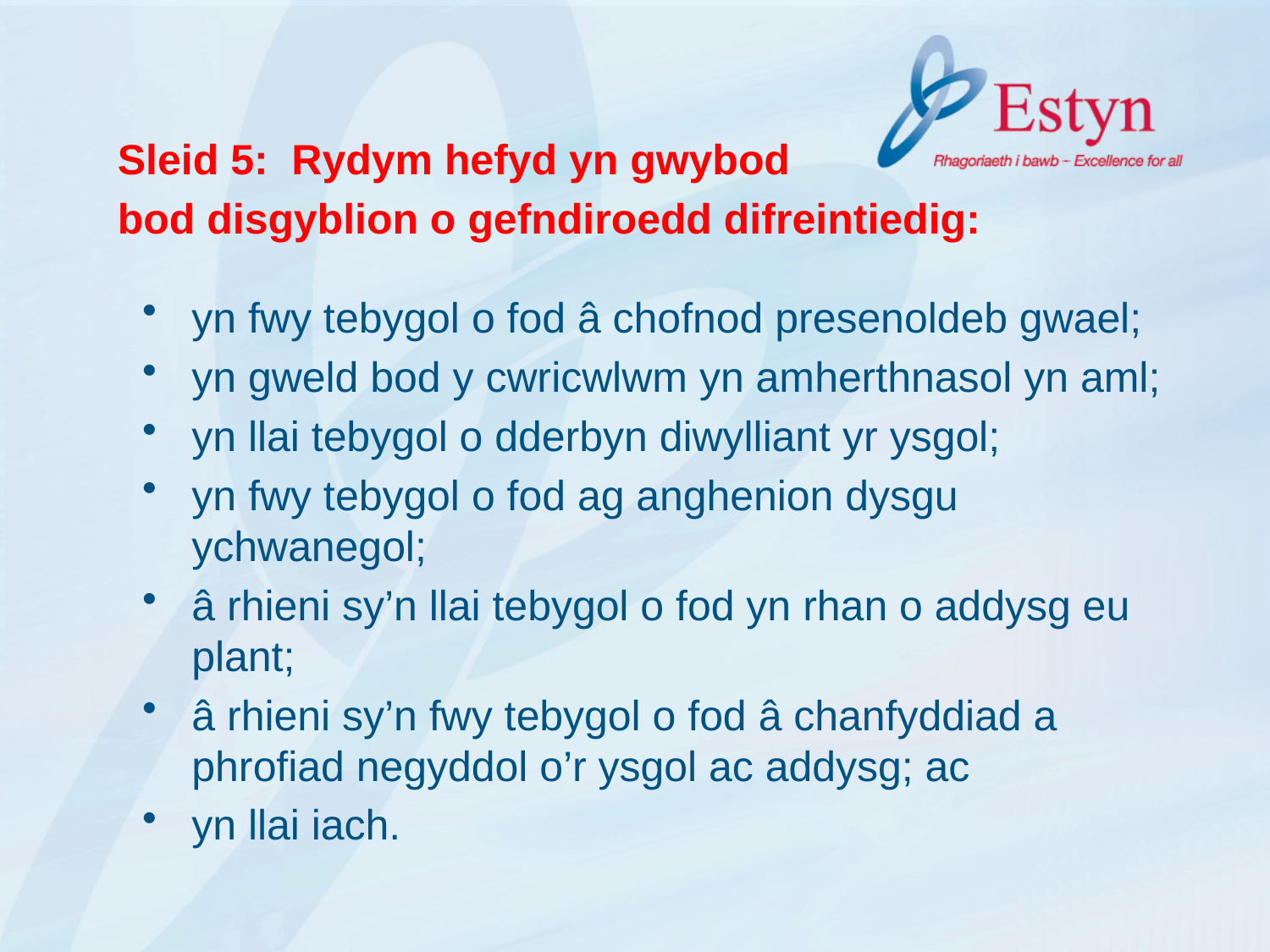

Sleid 5:  Rydym hefyd yn gwybod
bod disgyblion o gefndiroedd difreintiedig:

yn fwy tebygol o fod â chofnod presenoldeb gwael;
yn gweld bod y cwricwlwm yn amherthnasol yn aml;
yn llai tebygol o dderbyn diwylliant yr ysgol;
yn fwy tebygol o fod ag anghenion dysgu ychwanegol;
â rhieni sy’n llai tebygol o fod yn rhan o addysg eu plant;
â rhieni sy’n fwy tebygol o fod â chanfyddiad a phrofiad negyddol o’r ysgol ac addysg; ac
yn llai iach.